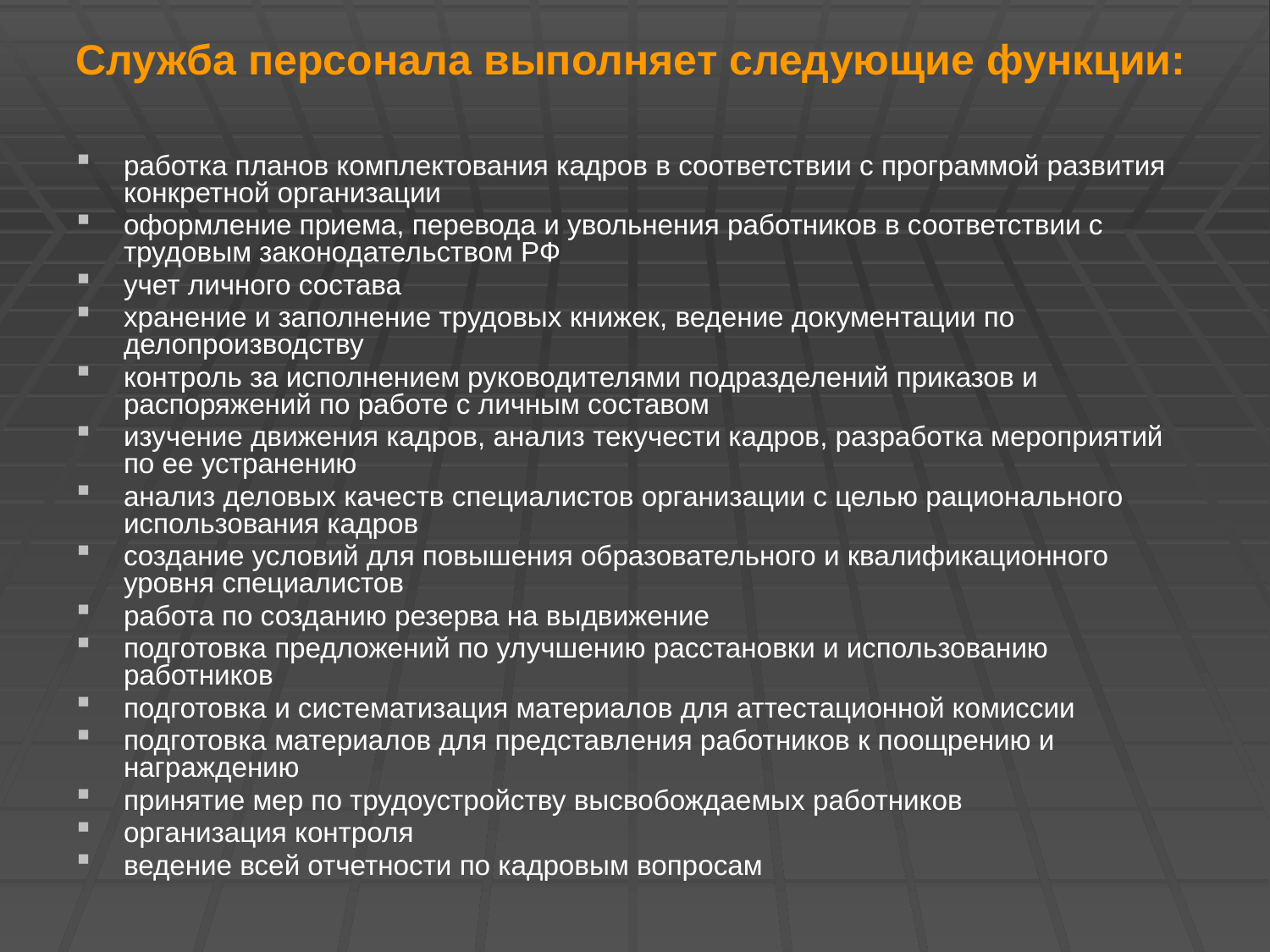

Служба персонала выполняет следующие функции:

работка планов комплектования кадров в соответствии с программой развития конкретной организации
оформление приема, перевода и увольнения работников в соответствии с трудовым законодательством РФ
учет личного состава
хранение и заполнение трудовых книжек, ведение документации по делопроизводству
контроль за исполнением руководителями подразделений приказов и распоряжений по работе с личным составом
изучение движения кадров, анализ текучести кадров, разработка мероприятий по ее устранению
анализ деловых качеств специалистов организации с целью рационального использования кадров
создание условий для повышения образовательного и квалификационного уровня специалистов
работа по созданию резерва на выдвижение
подготовка предложений по улучшению расстановки и использованию работников
подготовка и систематизация материалов для аттестационной комиссии
подготовка материалов для представления работников к поощрению и награждению
принятие мер по трудоустройству высвобождаемых работников
организация контроля
ведение всей отчетности по кадровым вопросам